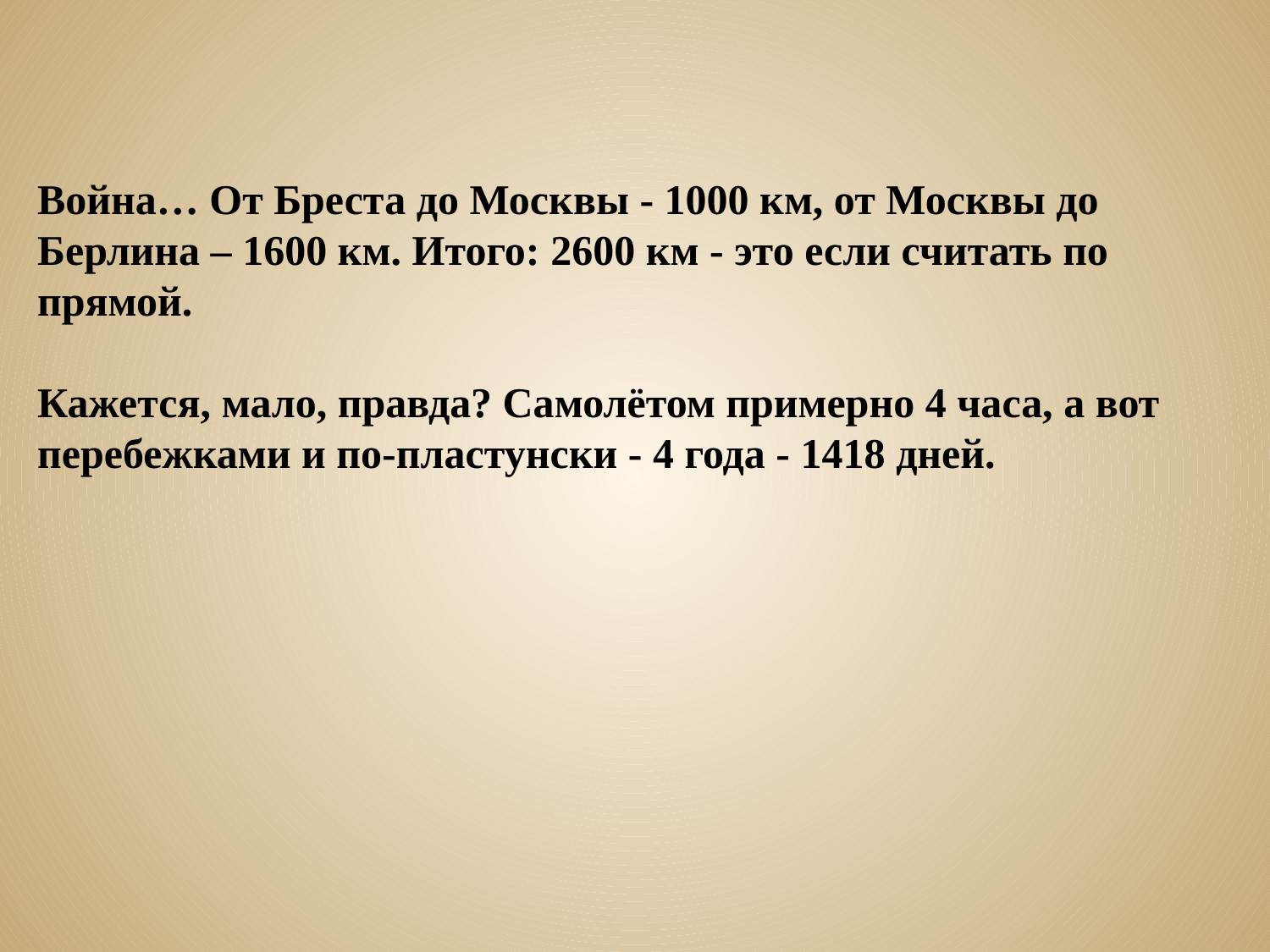

Война… От Бреста до Москвы - 1000 км, от Москвы до Берлина – 1600 км. Итого: 2600 км - это если считать по прямой.

Кажется, мало, правда? Самолётом примерно 4 часа, а вот перебежками и по-пластунски - 4 года - 1418 дней.